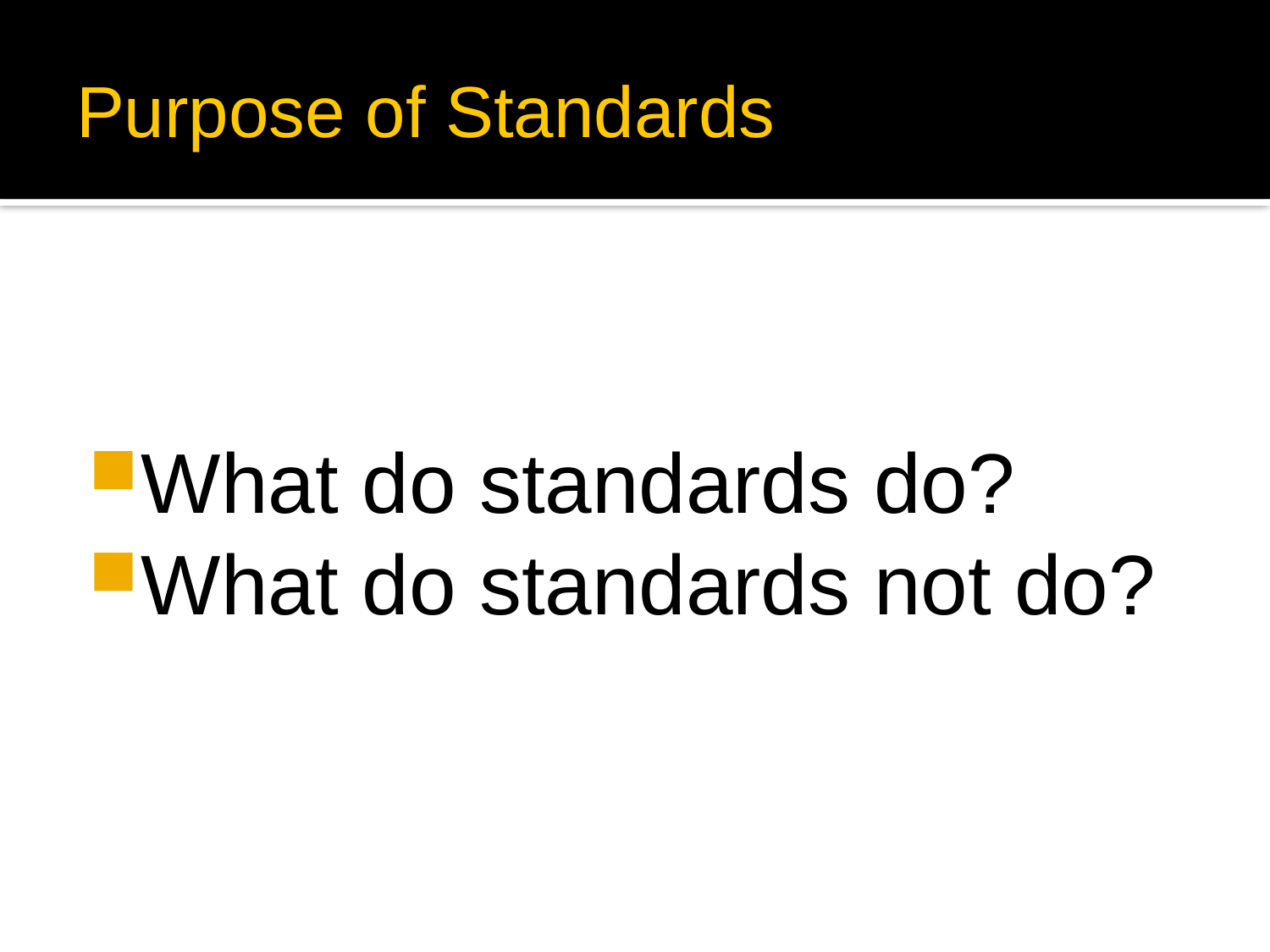

# Purpose of Standards

What do standards do?
What do standards not do?